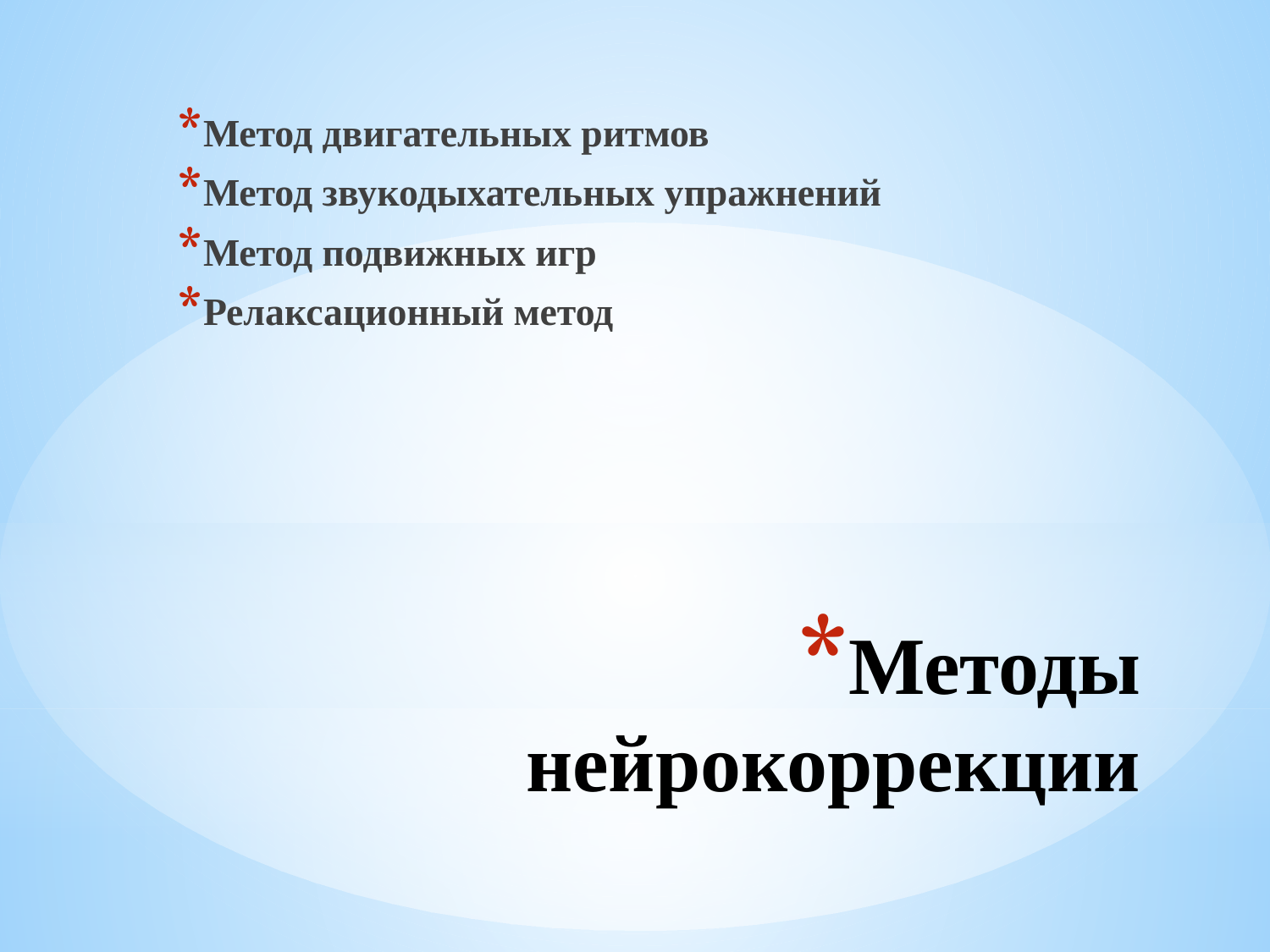

Метод двигательных ритмов
Метод звукодыхательных упражнений
Метод подвижных игр
Релаксационный метод
# Методы нейрокоррекции